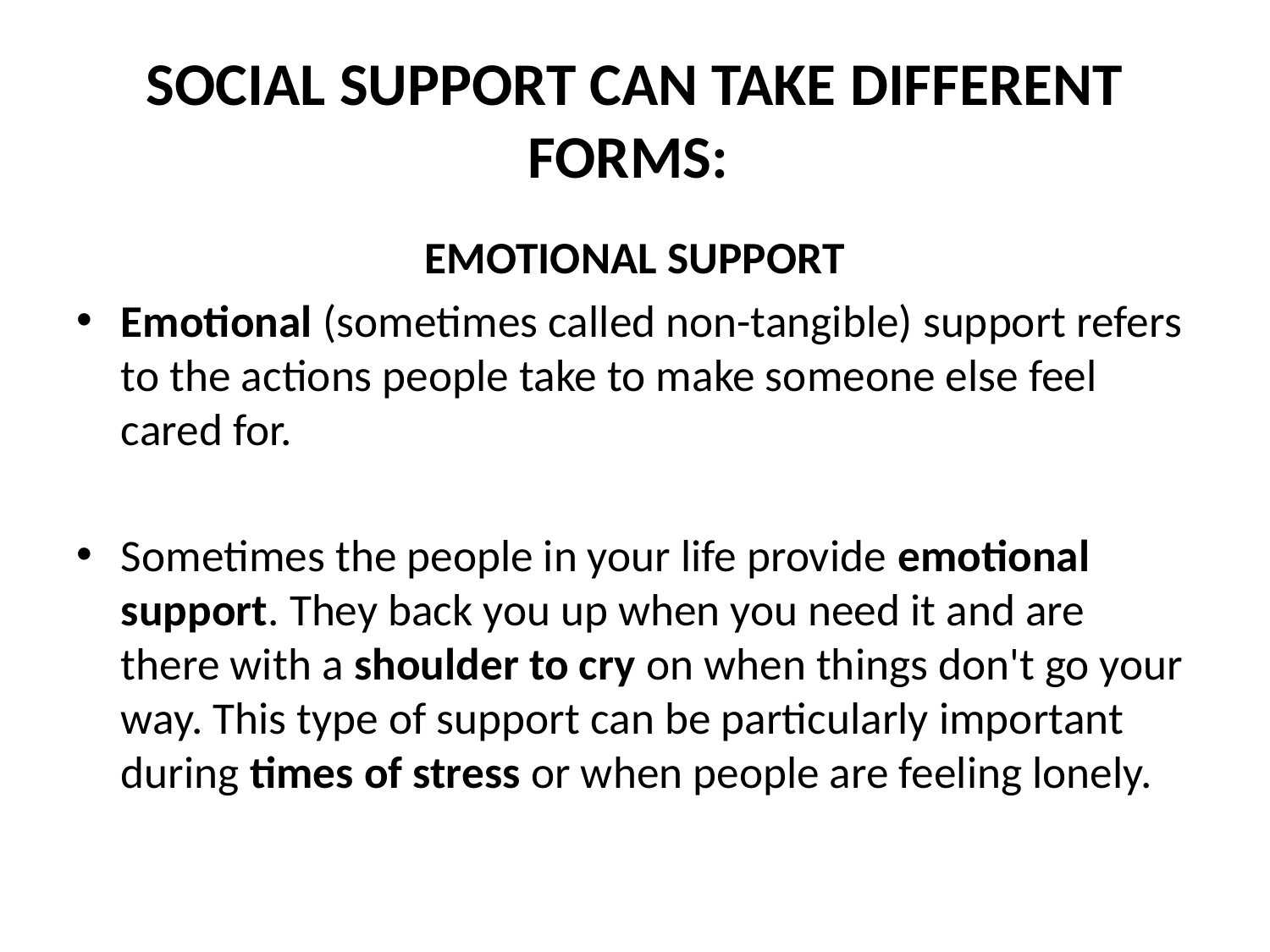

# SOCIAL SUPPORT CAN TAKE DIFFERENT FORMS:
EMOTIONAL SUPPORT
Emotional (sometimes called non-tangible) support refers to the actions people take to make someone else feel cared for.

Sometimes the people in your life provide emotional support. They back you up when you need it and are there with a shoulder to cry on when things don't go your way. This type of support can be particularly important during times of stress or when people are feeling lonely.